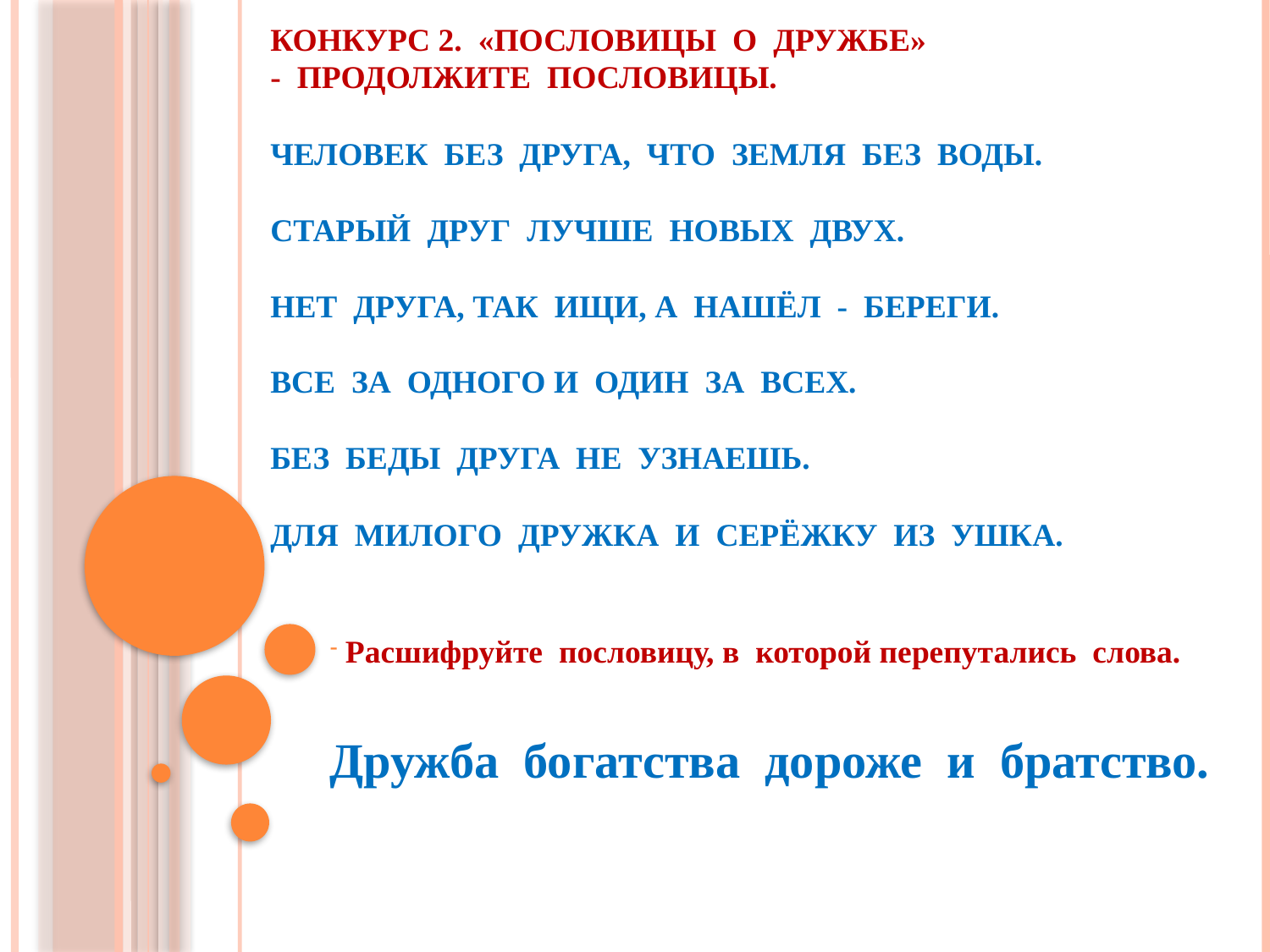

# Конкурс 2.  «Пословицы  о  дружбе» -  Продолжите  пословицы. Человек  без  друга,  что  земля  без  воды. Старый  друг  лучше  новых  двух. Нет  друга, так  ищи, а  нашёл  -  береги. Все  за  одного и  один  за  всех. Без  беды  друга  не  узнаешь. Для  милого  дружка  и  серёжку  из  ушка.
 Расшифруйте  пословицу, в  которой перепутались  слова.

Дружба  богатства  дороже  и  братство.